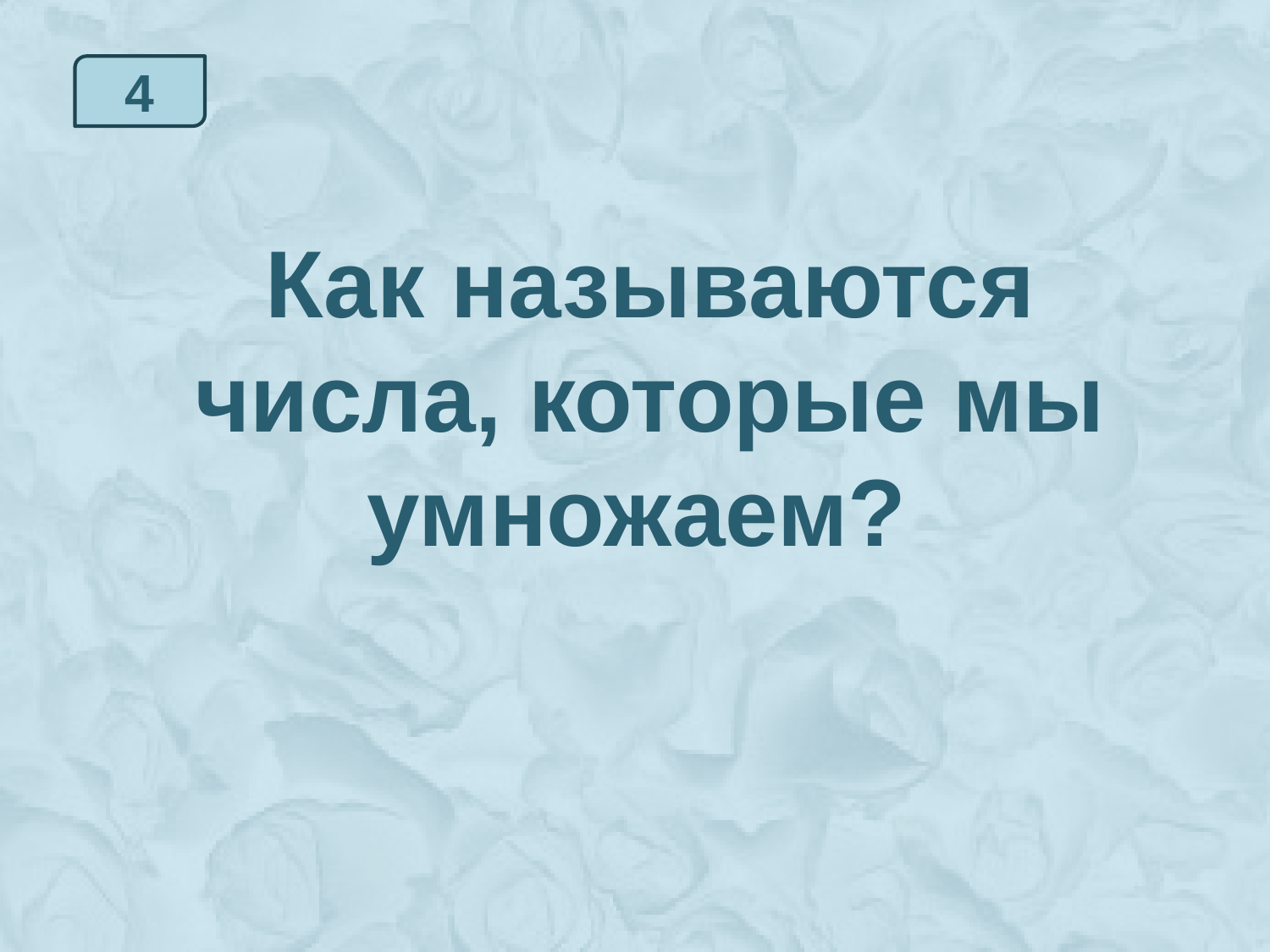

4
Как называются числа, которые мы умножаем?